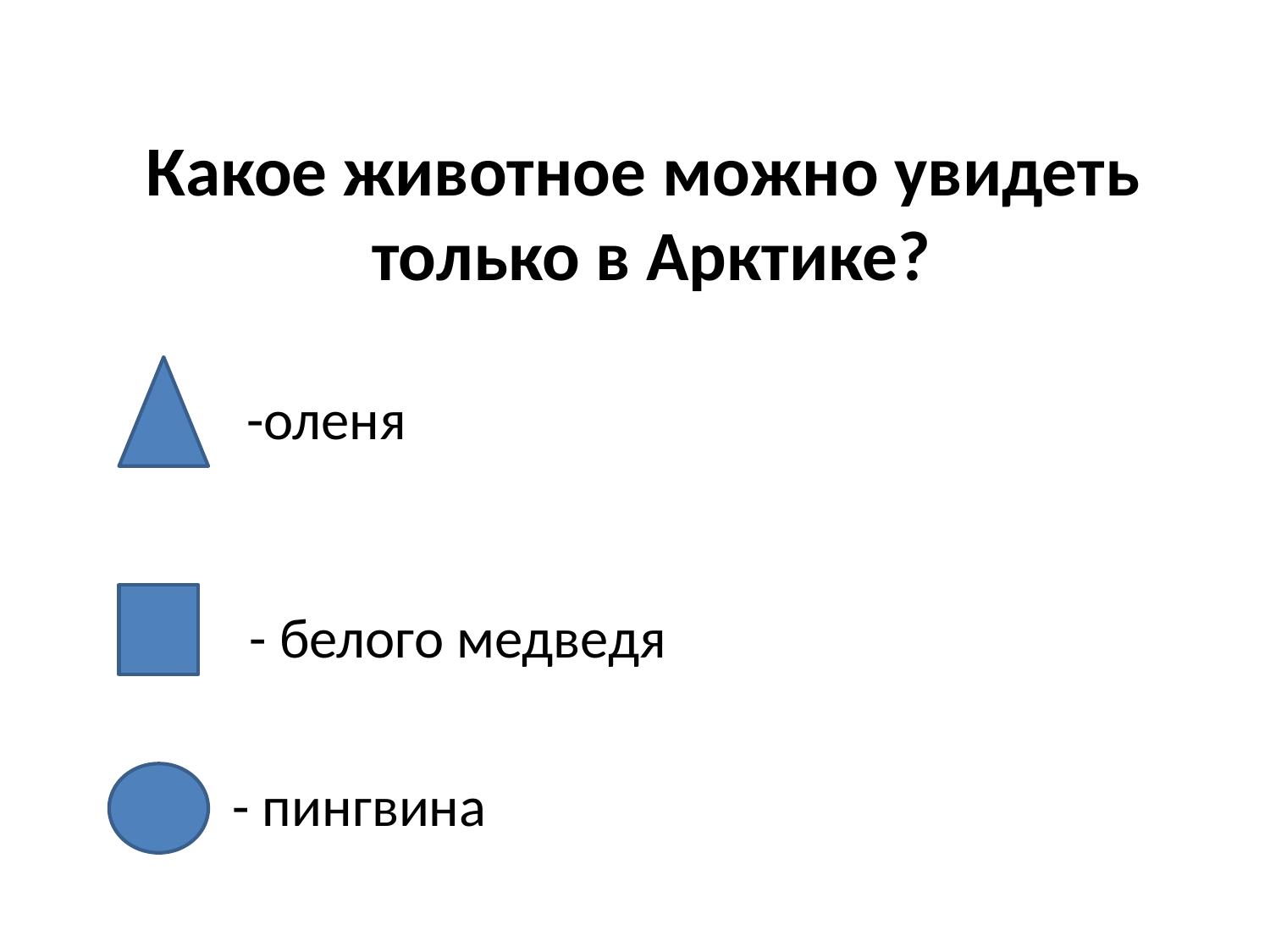

Какое животное можно увидеть
только в Арктике?

-оленя

- белого медведя

- пингвина